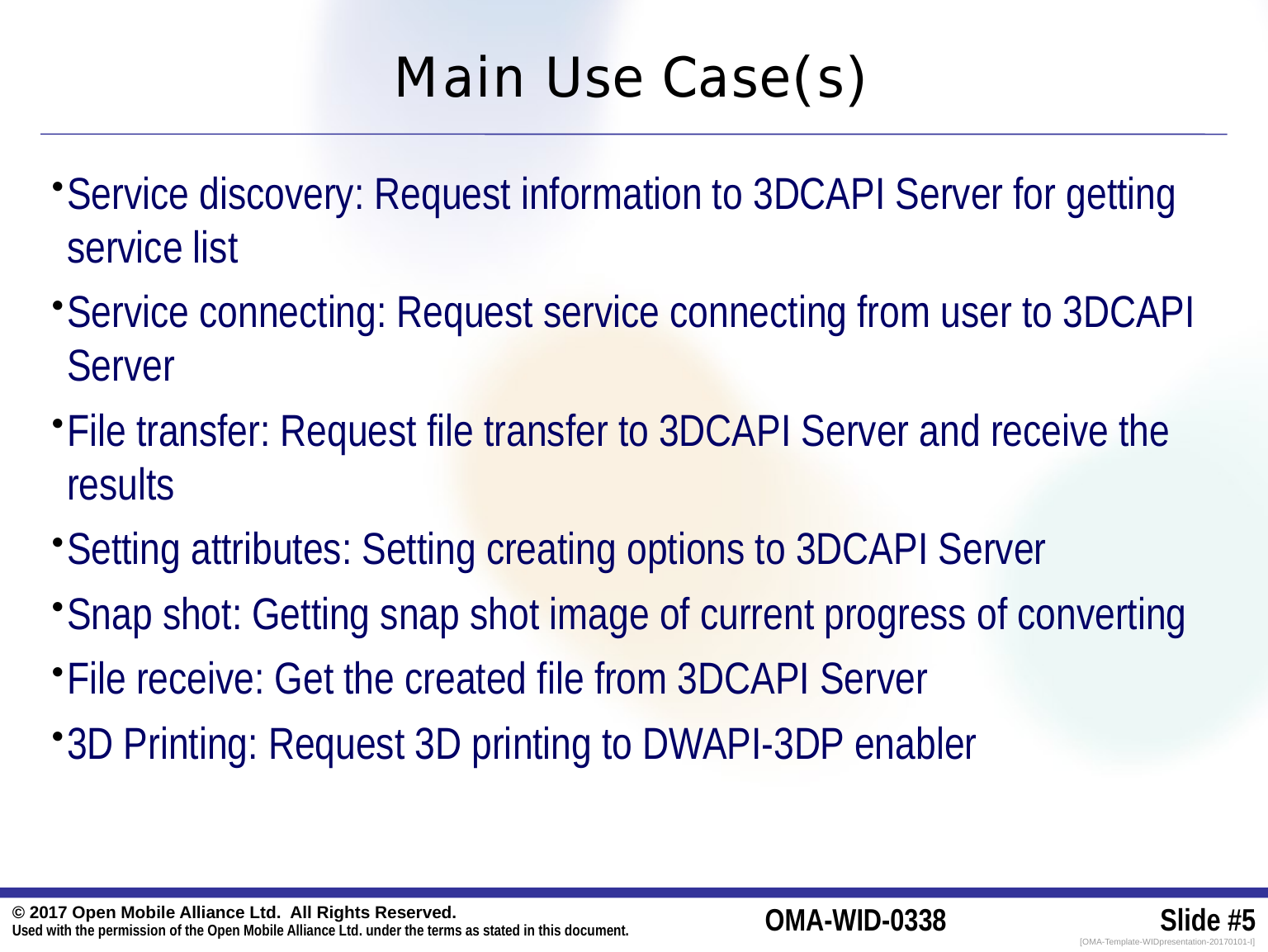

# Main Use Case(s)
Service discovery: Request information to 3DCAPI Server for getting service list
Service connecting: Request service connecting from user to 3DCAPI Server
File transfer: Request file transfer to 3DCAPI Server and receive the results
Setting attributes: Setting creating options to 3DCAPI Server
Snap shot: Getting snap shot image of current progress of converting
File receive: Get the created file from 3DCAPI Server
3D Printing: Request 3D printing to DWAPI-3DP enabler